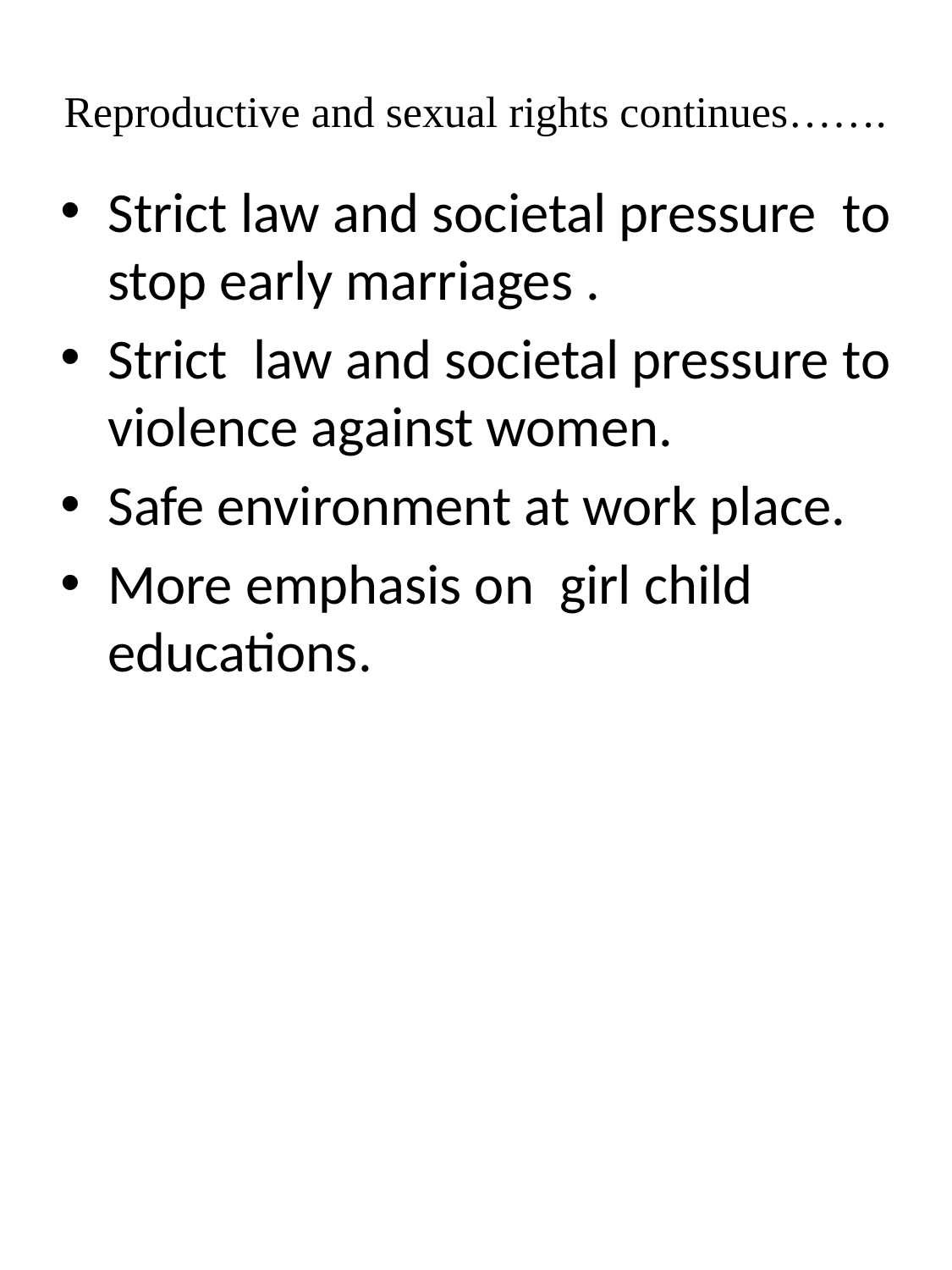

# Reproductive and sexual rights continues…….
Strict law and societal pressure  to stop early marriages .
Strict  law and societal pressure to violence against women.
Safe environment at work place.
More emphasis on  girl child educations.